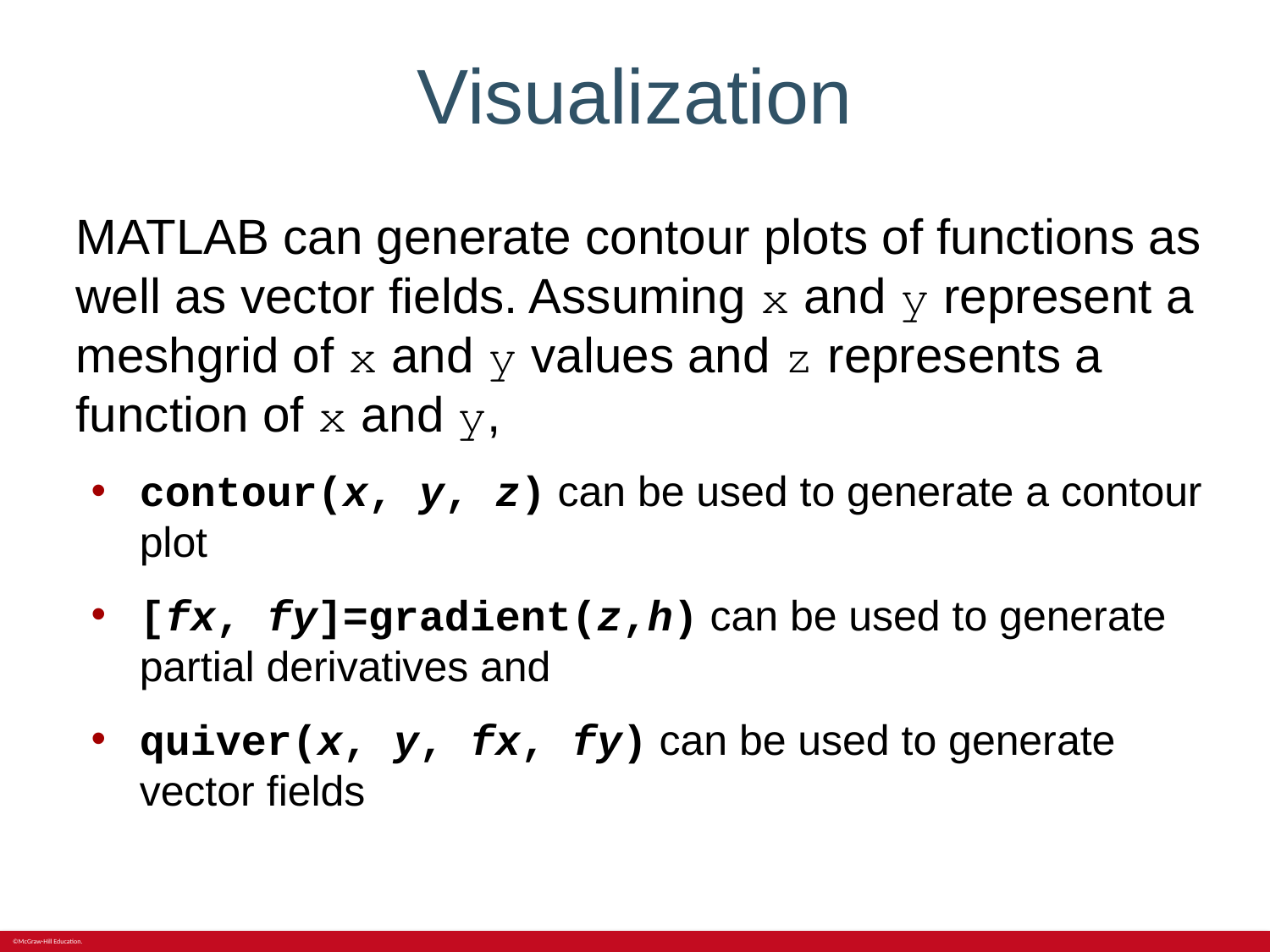

# Visualization
MATLAB can generate contour plots of functions as well as vector fields. Assuming x and y represent a meshgrid of x and y values and z represents a function of x and y,
contour(x, y, z) can be used to generate a contour plot
[fx, fy]=gradient(z,h) can be used to generate partial derivatives and
quiver(x, y, fx, fy) can be used to generate vector fields